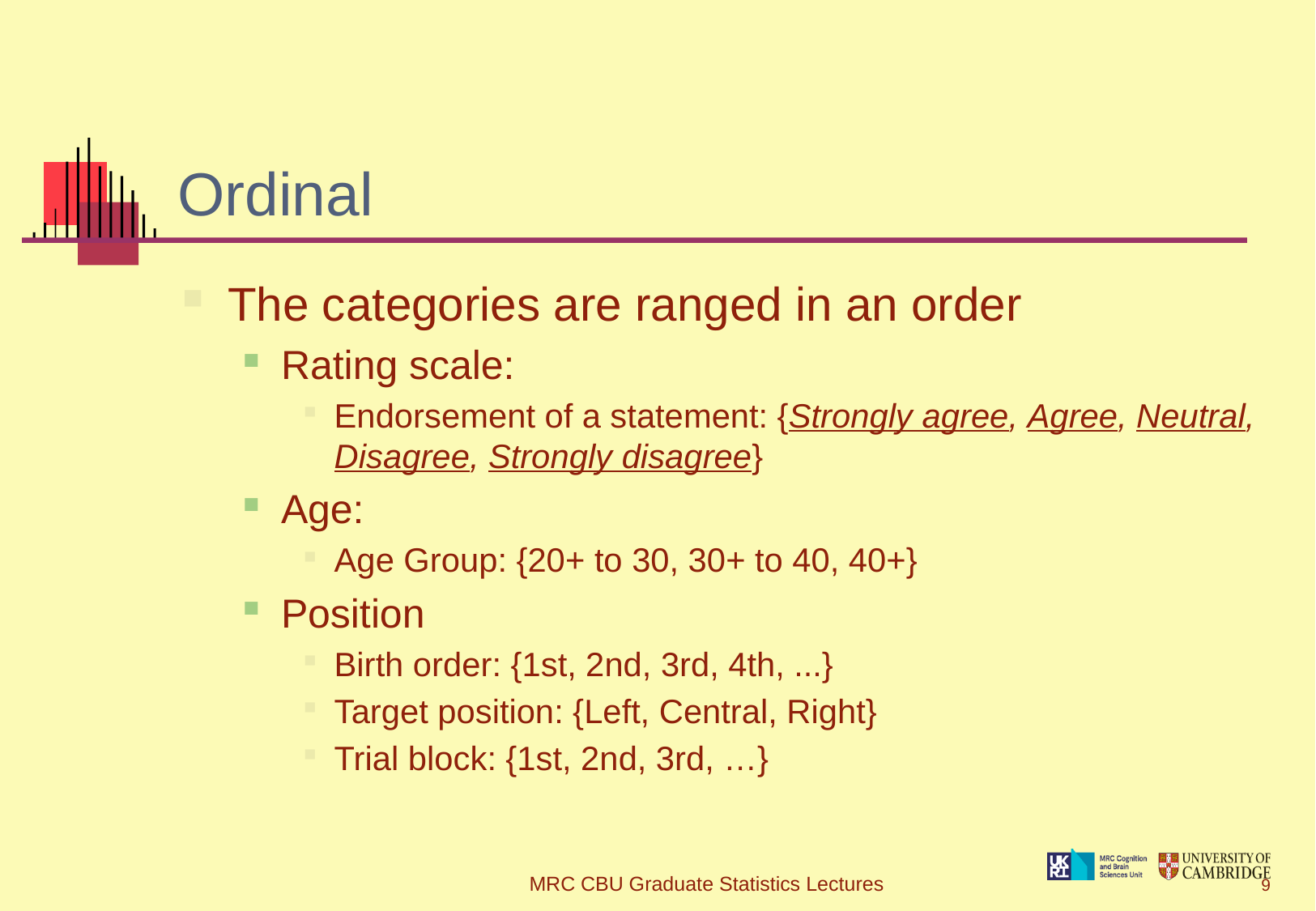

# Ordinal
The categories are ranged in an order
Rating scale:
Endorsement of a statement: {Strongly agree, Agree, Neutral, Disagree, Strongly disagree}
Age:
Age Group: {20+ to 30, 30+ to 40, 40+}
Position
Birth order: {1st, 2nd, 3rd, 4th, ...}
Target position: {Left, Central, Right}
Trial block: {1st, 2nd, 3rd, …}

MRC CBU Graduate Statistics Lectures
9